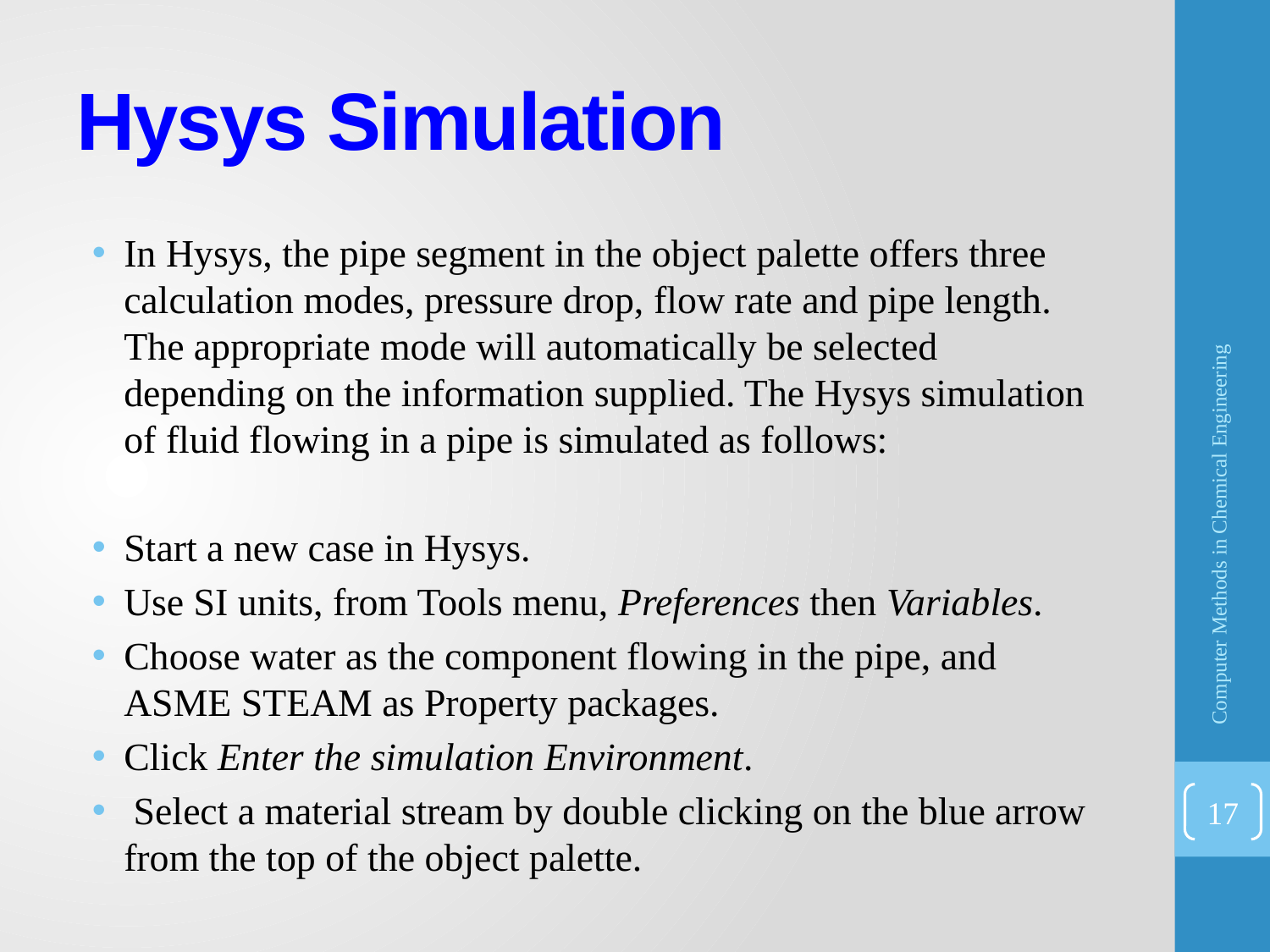

# Hysys Simulation
In Hysys, the pipe segment in the object palette offers three calculation modes, pressure drop, flow rate and pipe length. The appropriate mode will automatically be selected depending on the information supplied. The Hysys simulation of fluid flowing in a pipe is simulated as follows:

Start a new case in Hysys.
Use SI units, from Tools menu, Preferences then Variables.
Choose water as the component flowing in the pipe, and ASME STEAM as Property packages.
Click Enter the simulation Environment.
 Select a material stream by double clicking on the blue arrow from the top of the object palette.

Computer Methods in Chemical Engineering
17